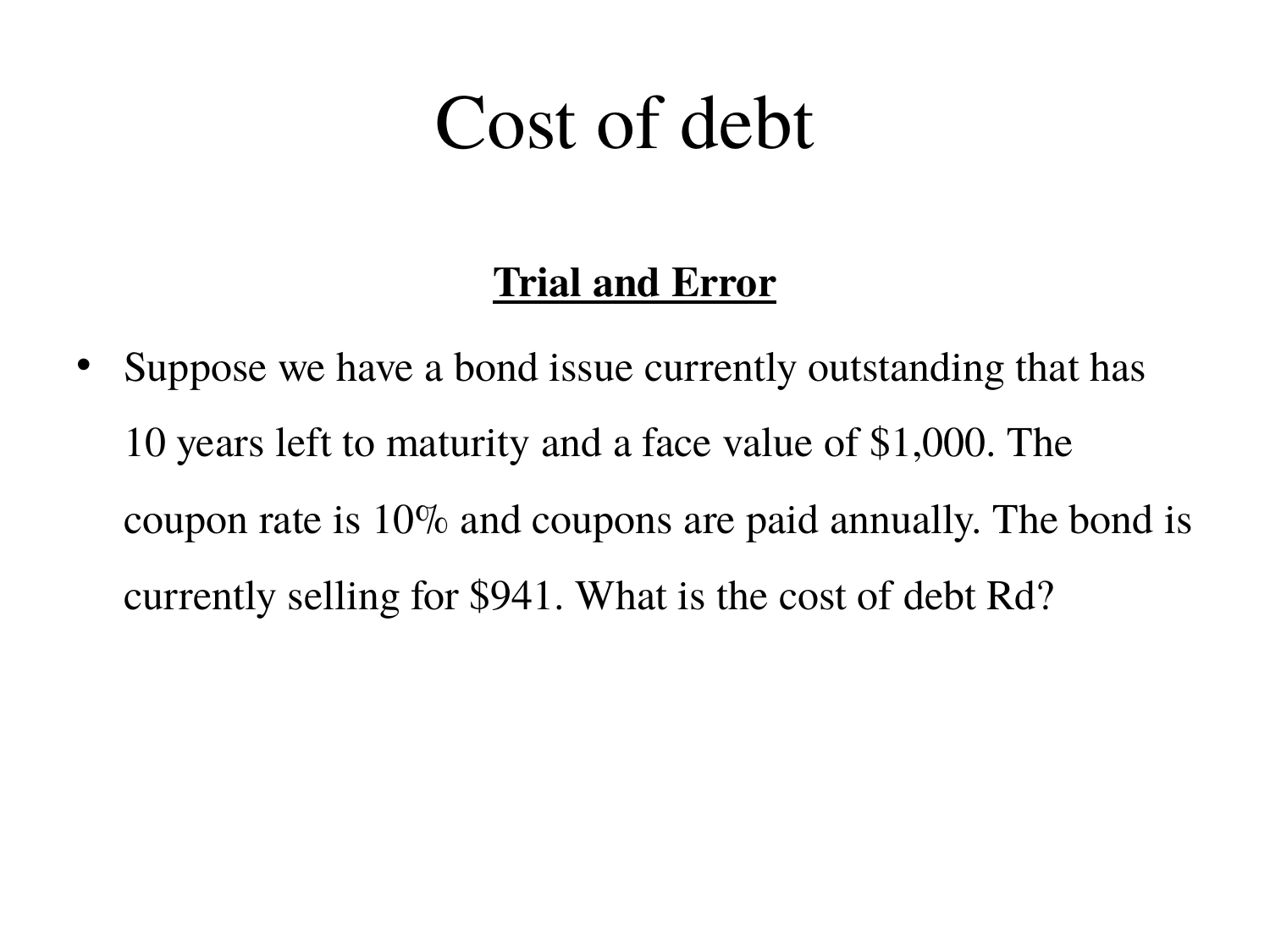

# Cost of debt
Trial and Error
Suppose we have a bond issue currently outstanding that has 10 years left to maturity and a face value of $1,000. The coupon rate is 10% and coupons are paid annually. The bond is currently selling for $941. What is the cost of debt Rd?